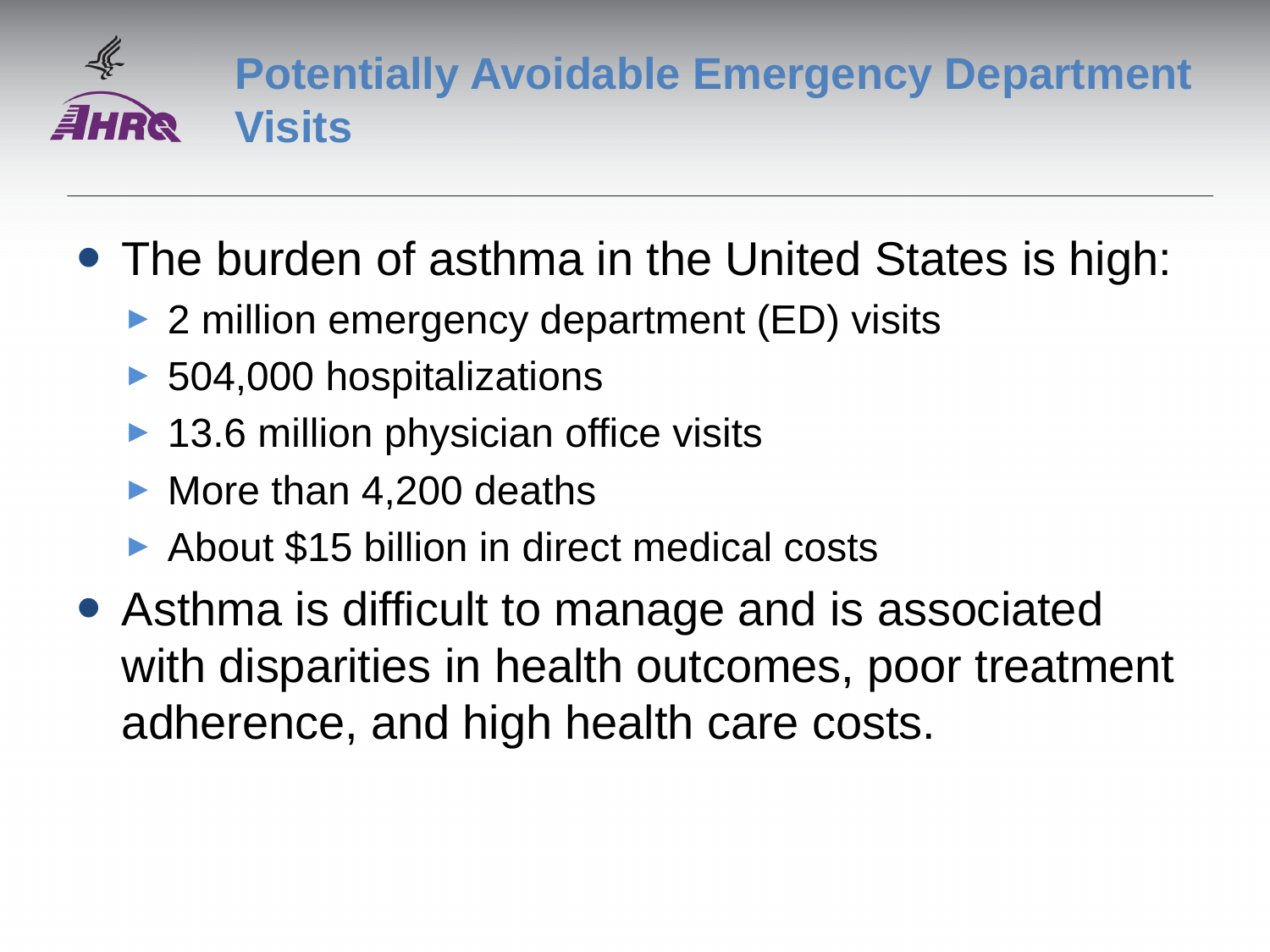

# Potentially Avoidable Emergency Department Visits
The burden of asthma in the United States is high:
2 million emergency department (ED) visits
504,000 hospitalizations
13.6 million physician office visits
More than 4,200 deaths
About $15 billion in direct medical costs
Asthma is difficult to manage and is associated with disparities in health outcomes, poor treatment adherence, and high health care costs.